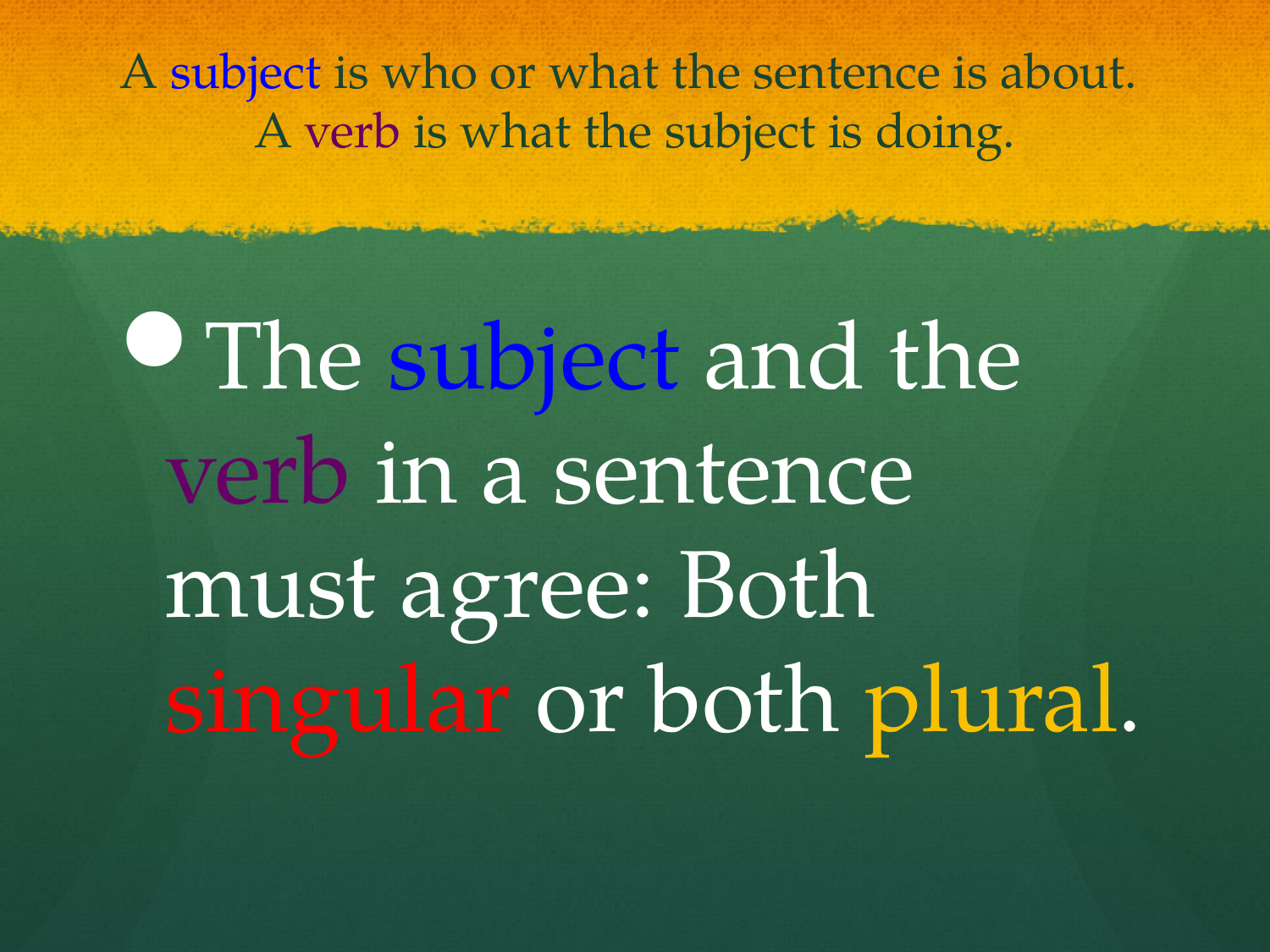

# A subject is who or what the sentence is about. A verb is what the subject is doing.
The subject and the verb in a sentence must agree: Both singular or both plural.